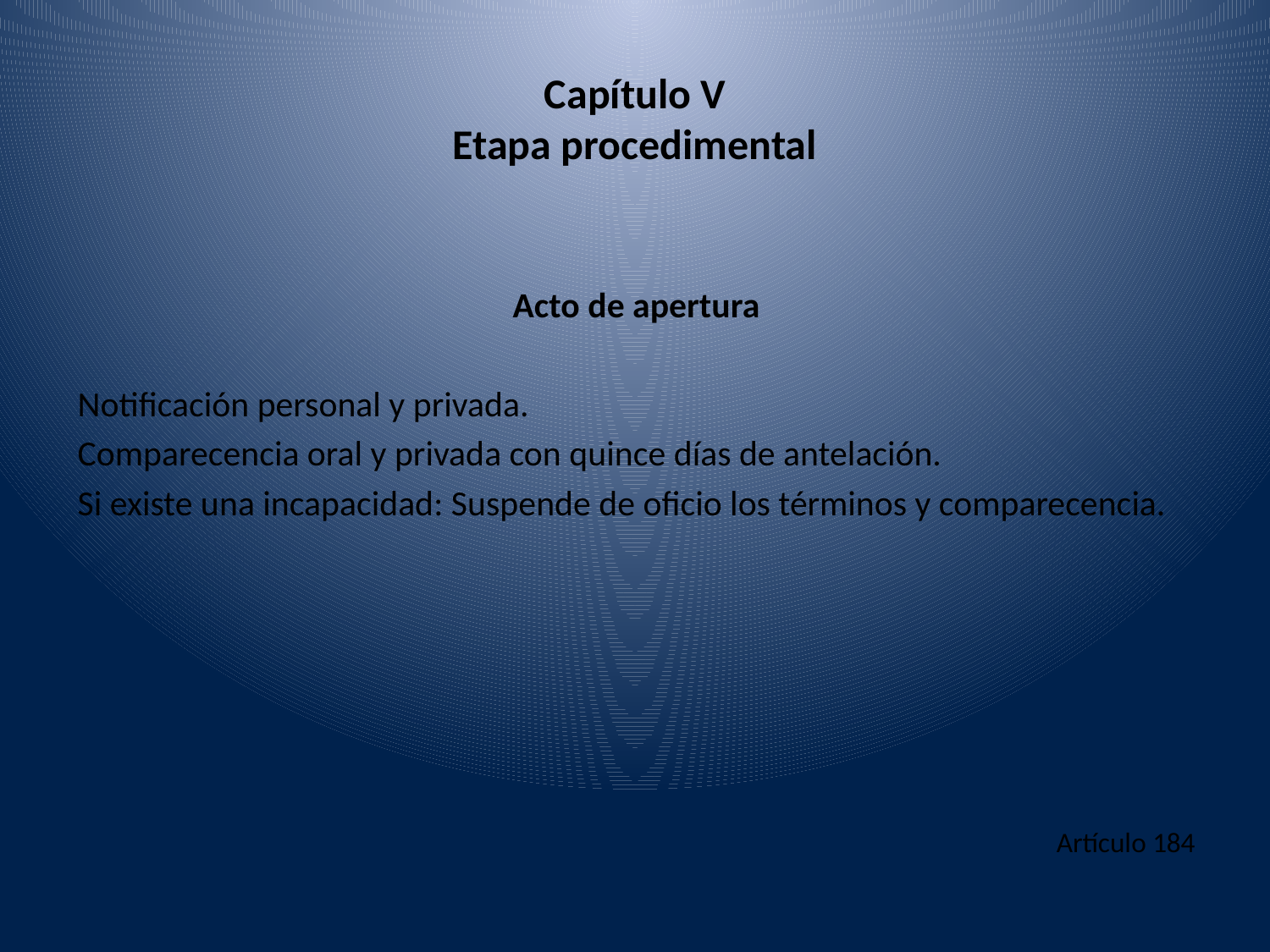

# Capítulo V Etapa procedimental
Acto de apertura

Notificación personal y privada.
Comparecencia oral y privada con quince días de antelación.
Si existe una incapacidad: Suspende de oficio los términos y comparecencia.

Artículo 184